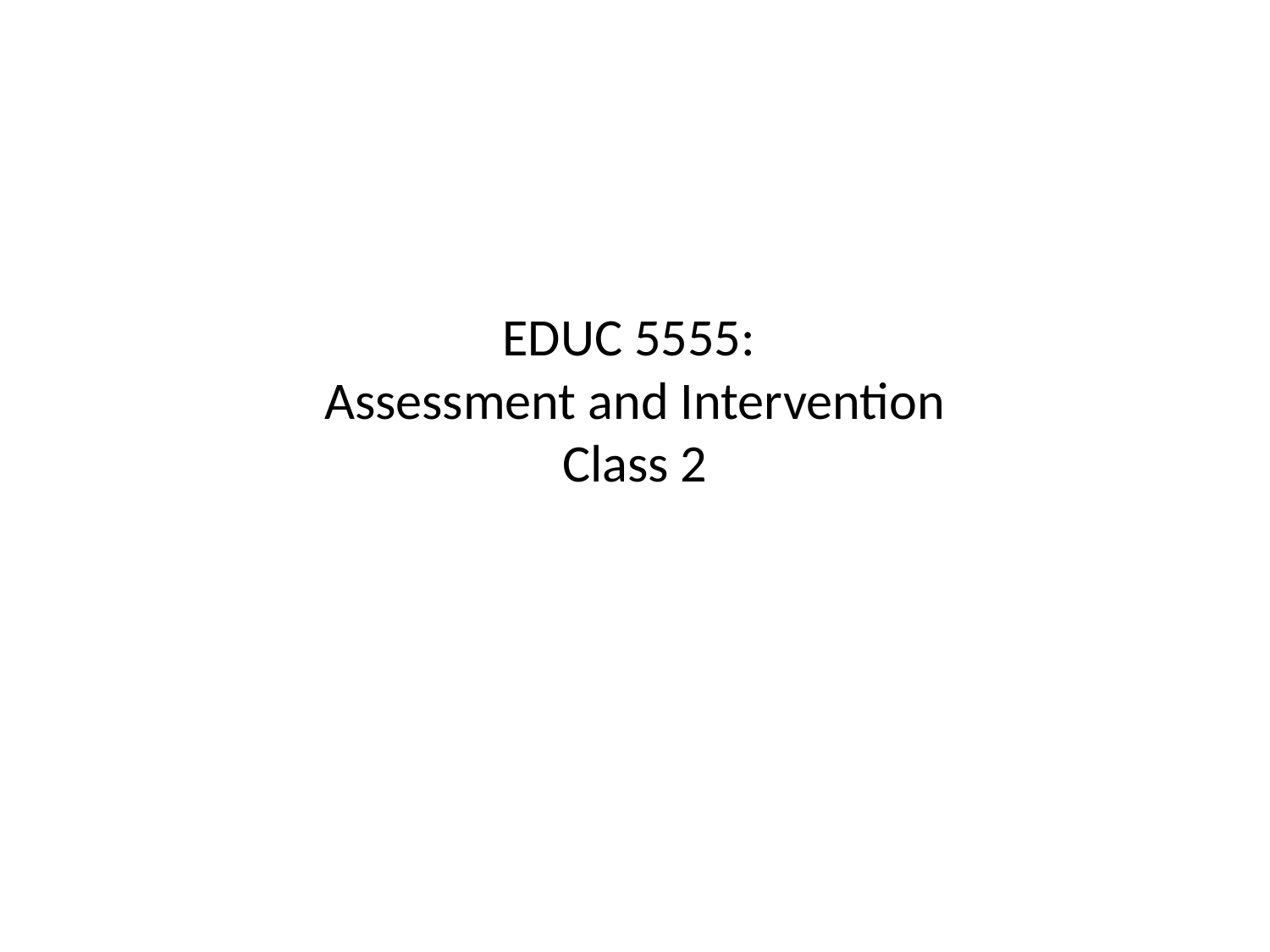

# EDUC 5555: Assessment and Intervention Class 2